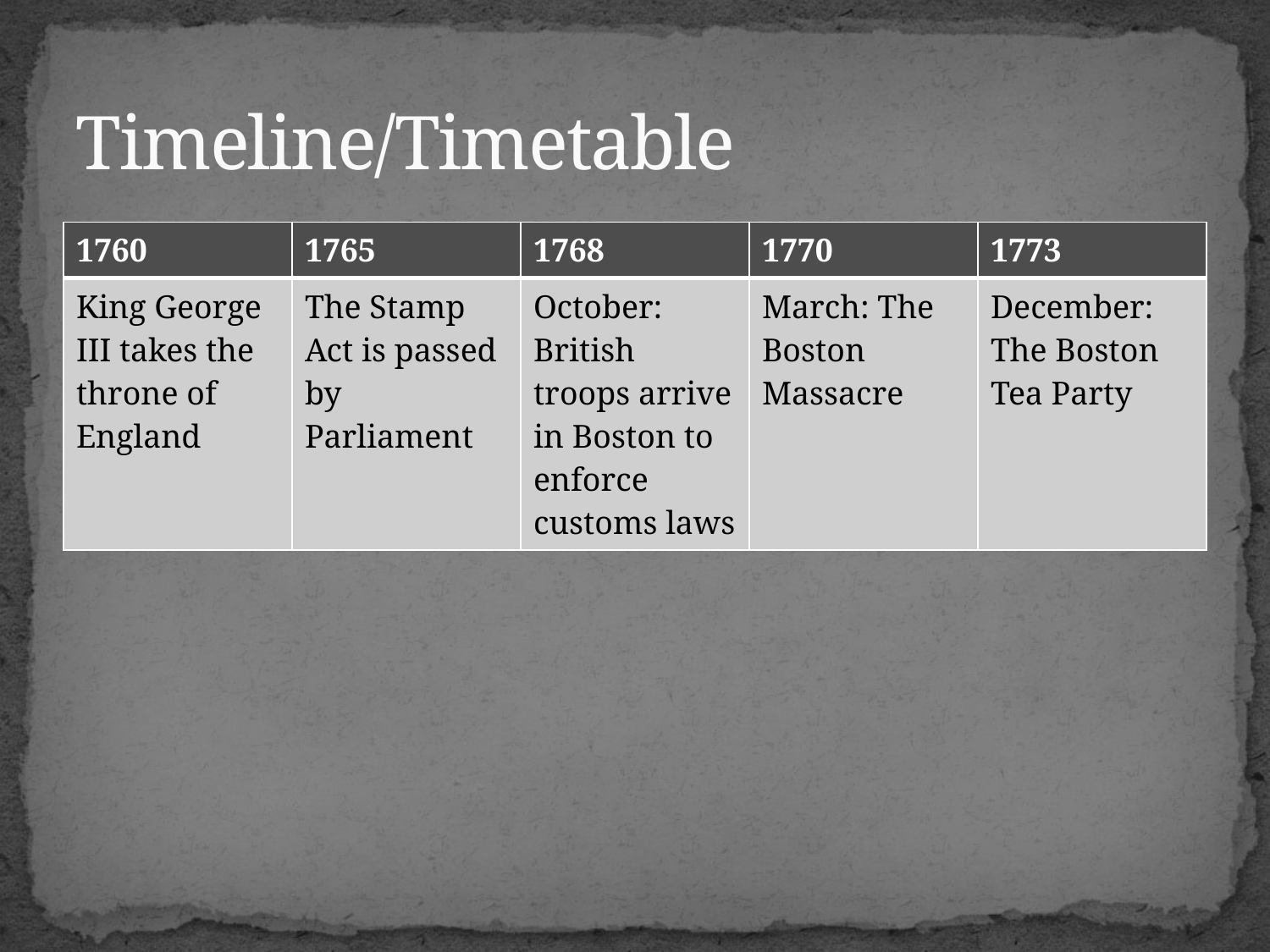

# Timeline/Timetable
| 1760 | 1765 | 1768 | 1770 | 1773 |
| --- | --- | --- | --- | --- |
| King George III takes the throne of England | The Stamp Act is passed by Parliament | October: British troops arrive in Boston to enforce customs laws | March: The Boston Massacre | December: The Boston Tea Party |